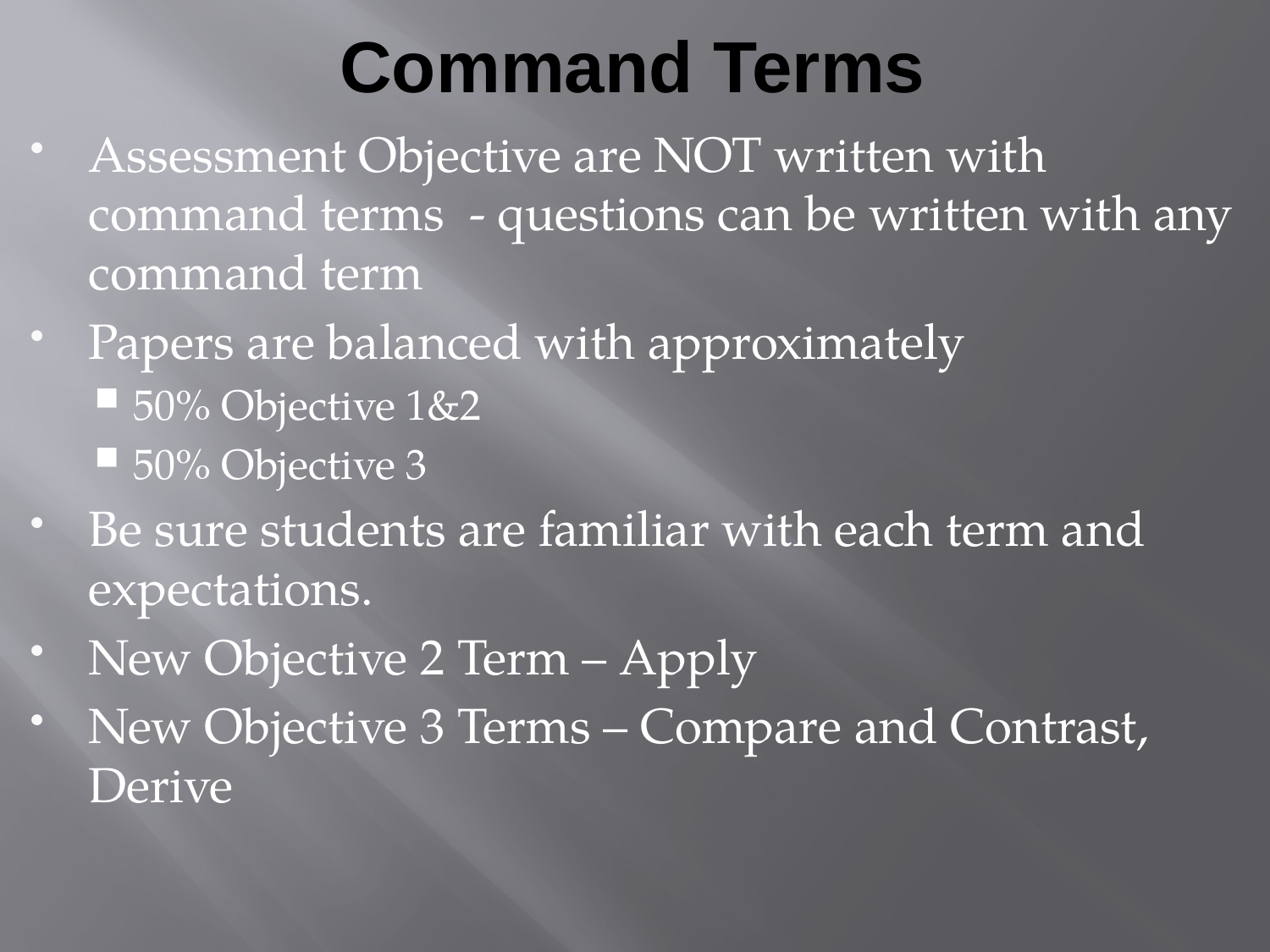

# Command Terms
Assessment Objective are NOT written with command terms  - questions can be written with any command term
Papers are balanced with approximately
50% Objective 1&2
50% Objective 3
Be sure students are familiar with each term and expectations.
New Objective 2 Term – Apply
New Objective 3 Terms – Compare and Contrast, Derive